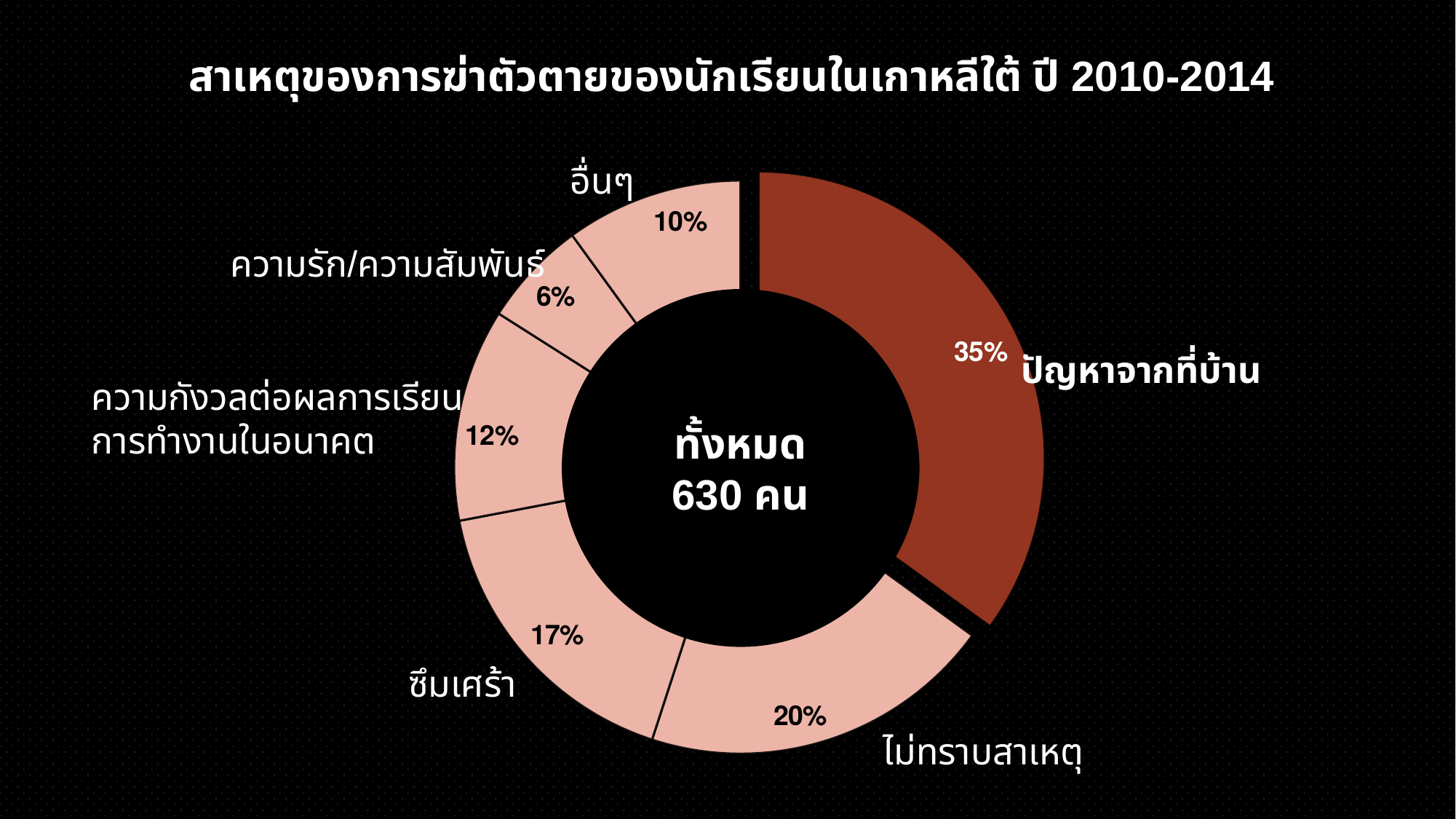

สาเหตุของการฆ่าตัวตายของนักเรียนในเกาหลีใต้ ปี 2010-2014
อื่นๆ

### Chart

| Category | Cause |
|---|---|
| Problem at home | 35.0 |
| Unknow | 20.0 |
| Depression | 17.0 |
| Grades/Career concerns | 12.0 |
| Romantic relationships | 6.0 |
| Other | 10.0 |
ความรัก/ความสัมพันธ์
ปัญหาจากที่บ้าน
ความกังวลต่อผลการเรียน
การทำงานในอนาคต
ทั้งหมด
630 คน
ซึมเศร้า
ไม่ทราบสาเหตุ